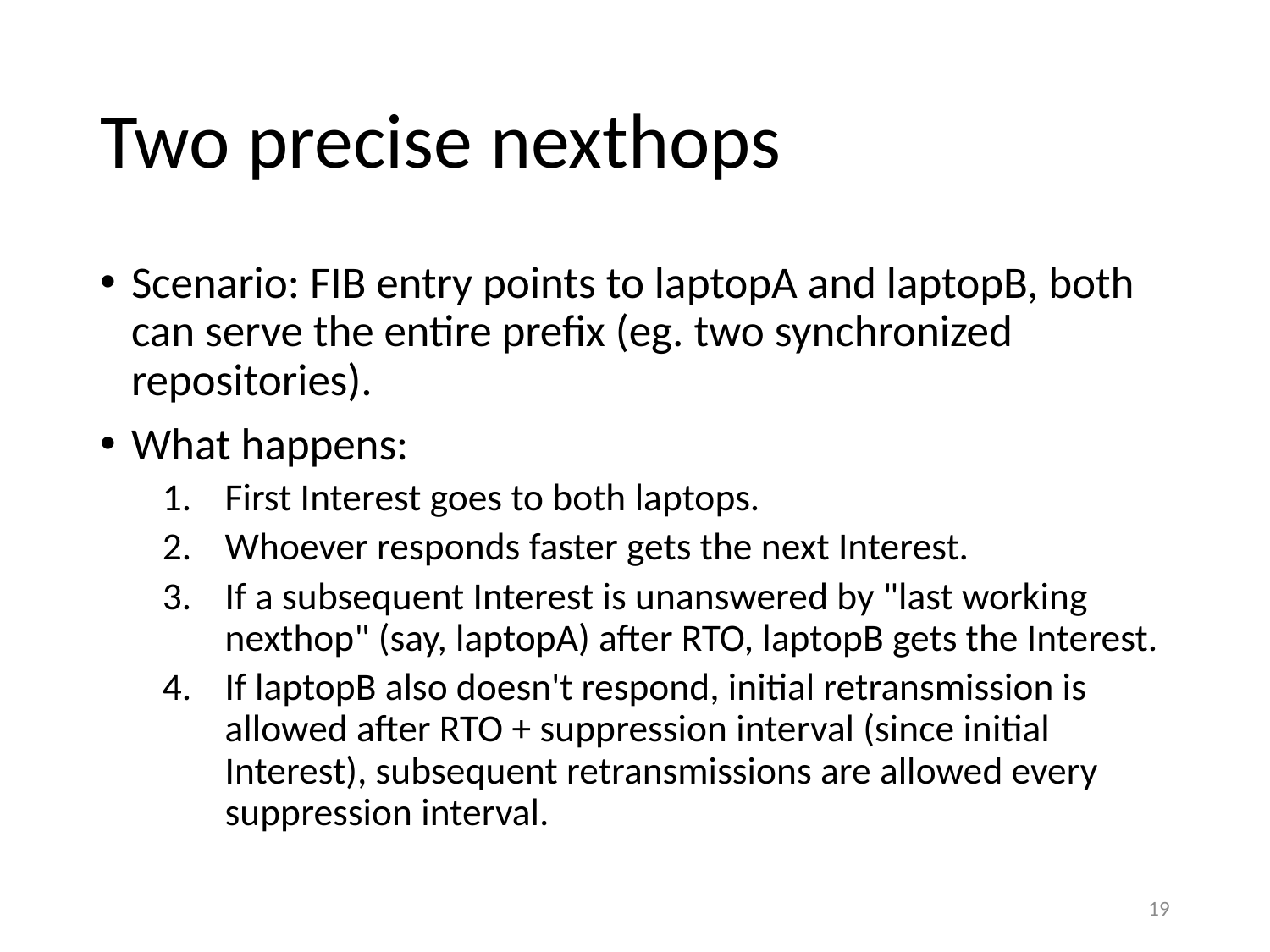

# Two precise nexthops
Scenario: FIB entry points to laptopA and laptopB, both can serve the entire prefix (eg. two synchronized repositories).
What happens:
First Interest goes to both laptops.
Whoever responds faster gets the next Interest.
If a subsequent Interest is unanswered by "last working nexthop" (say, laptopA) after RTO, laptopB gets the Interest.
If laptopB also doesn't respond, initial retransmission is allowed after RTO + suppression interval (since initial Interest), subsequent retransmissions are allowed every suppression interval.
19